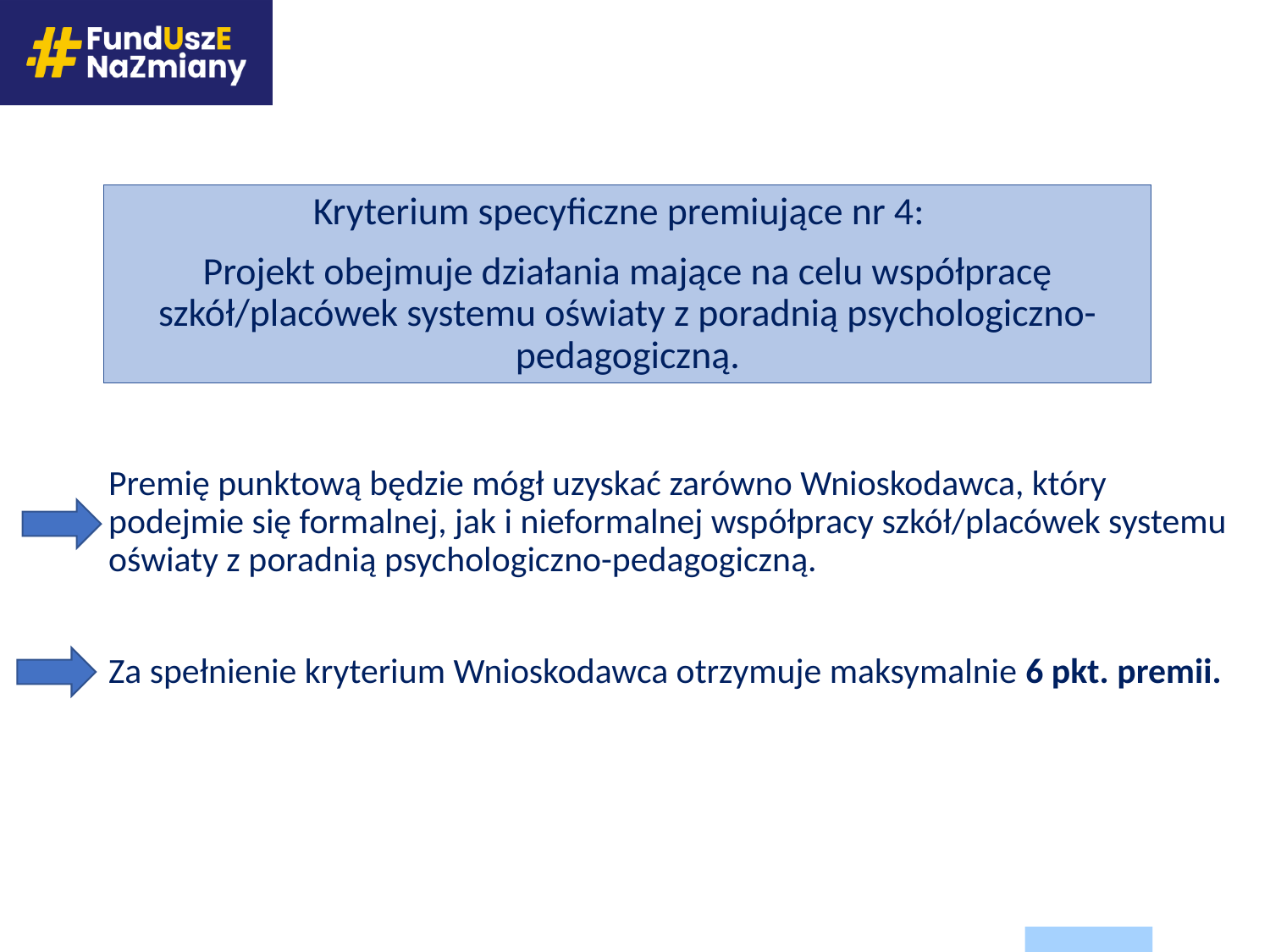

Kryterium specyficzne premiujące nr 4:
Projekt obejmuje działania mające na celu współpracę szkół/placówek systemu oświaty z poradnią psychologiczno-pedagogiczną.
Premię punktową będzie mógł uzyskać zarówno Wnioskodawca, który podejmie się formalnej, jak i nieformalnej współpracy szkół/placówek systemu oświaty z poradnią psychologiczno-pedagogiczną.

Za spełnienie kryterium Wnioskodawca otrzymuje maksymalnie 6 pkt. premii.